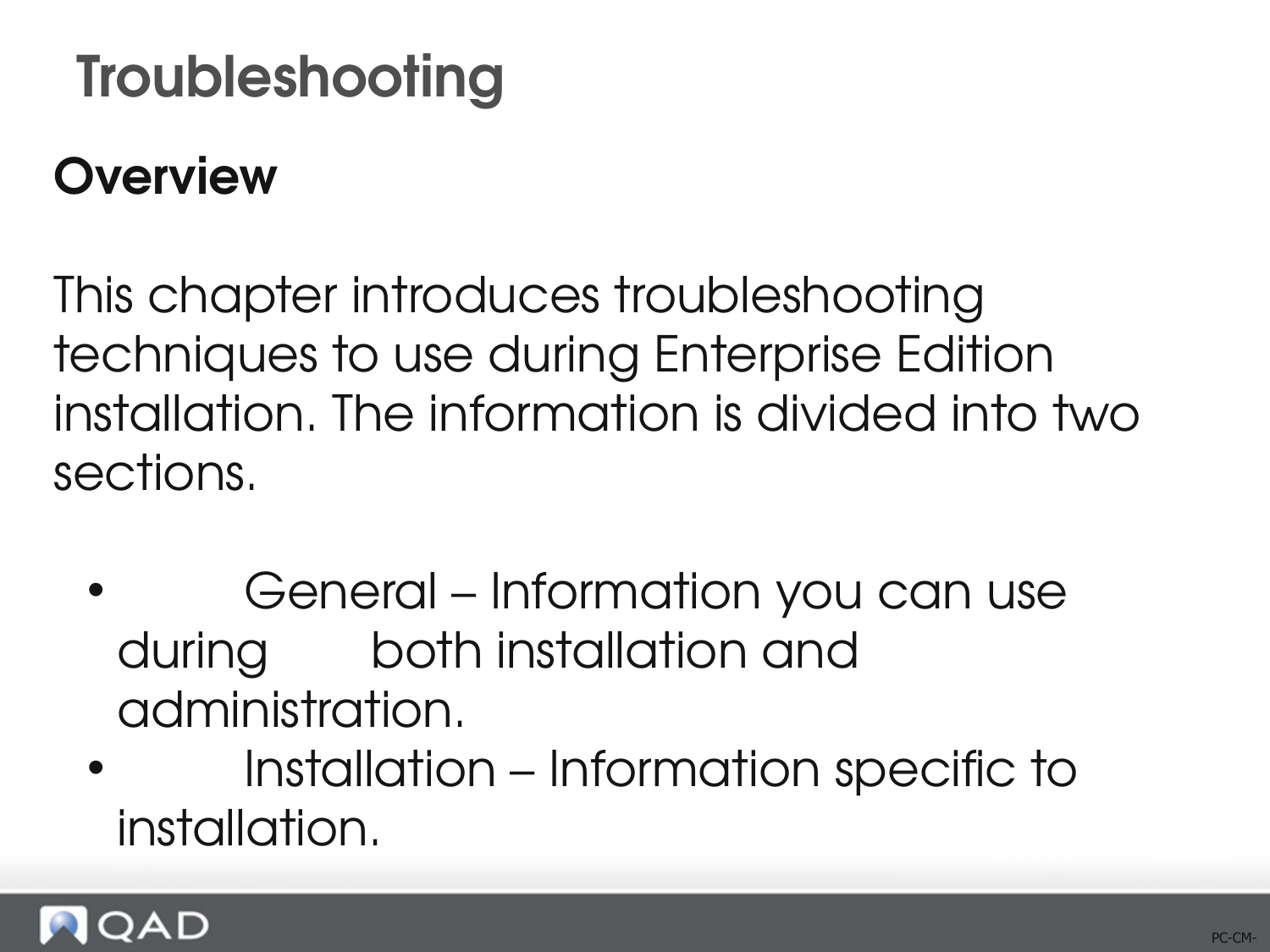

# Troubleshooting
Overview

This chapter introduces troubleshooting techniques to use during Enterprise Edition installation. The information is divided into two sections.

	General – Information you can use during 	both installation and administration.
	Installation – Information specific to 	installation.
PC-CM-